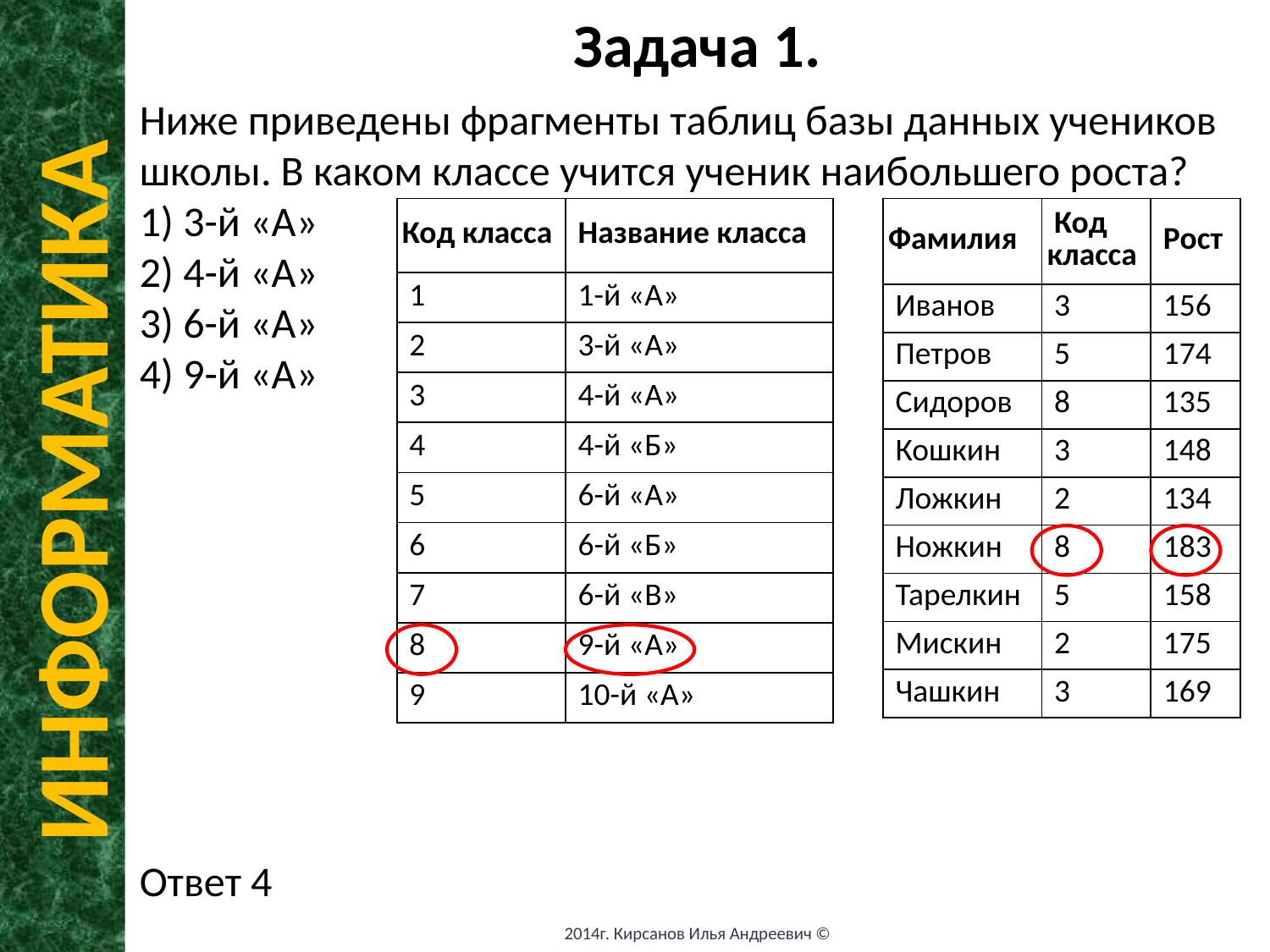

Задача 1.

Ниже приведены фрагменты таблиц базы данных учеников школы. В каком классе учится ученик наибольшего роста?
1) 3-й «А»
2) 4-й «А»
3) 6-й «А»
4) 9-й «А»

Ответ 4

| Код класса | Название класса |
| --- | --- |
| 1 | 1-й «А» |
| 2 | 3-й «А» |
| 3 | 4-й «А» |
| 4 | 4-й «Б» |
| 5 | 6-й «А» |
| 6 | 6-й «Б» |
| 7 | 6-й «В» |
| 8 | 9-й «А» |
| 9 | 10-й «А» |
| Фамилия | Код класса | Рост |
| --- | --- | --- |
| Иванов | 3 | 156 |
| Петров | 5 | 174 |
| Сидоров | 8 | 135 |
| Кошкин | 3 | 148 |
| Ложкин | 2 | 134 |
| Ножкин | 8 | 183 |
| Тарелкин | 5 | 158 |
| Мискин | 2 | 175 |
| Чашкин | 3 | 169 |
ИНФОРМАТИКА

2014г. Кирсанов Илья Андреевич ©